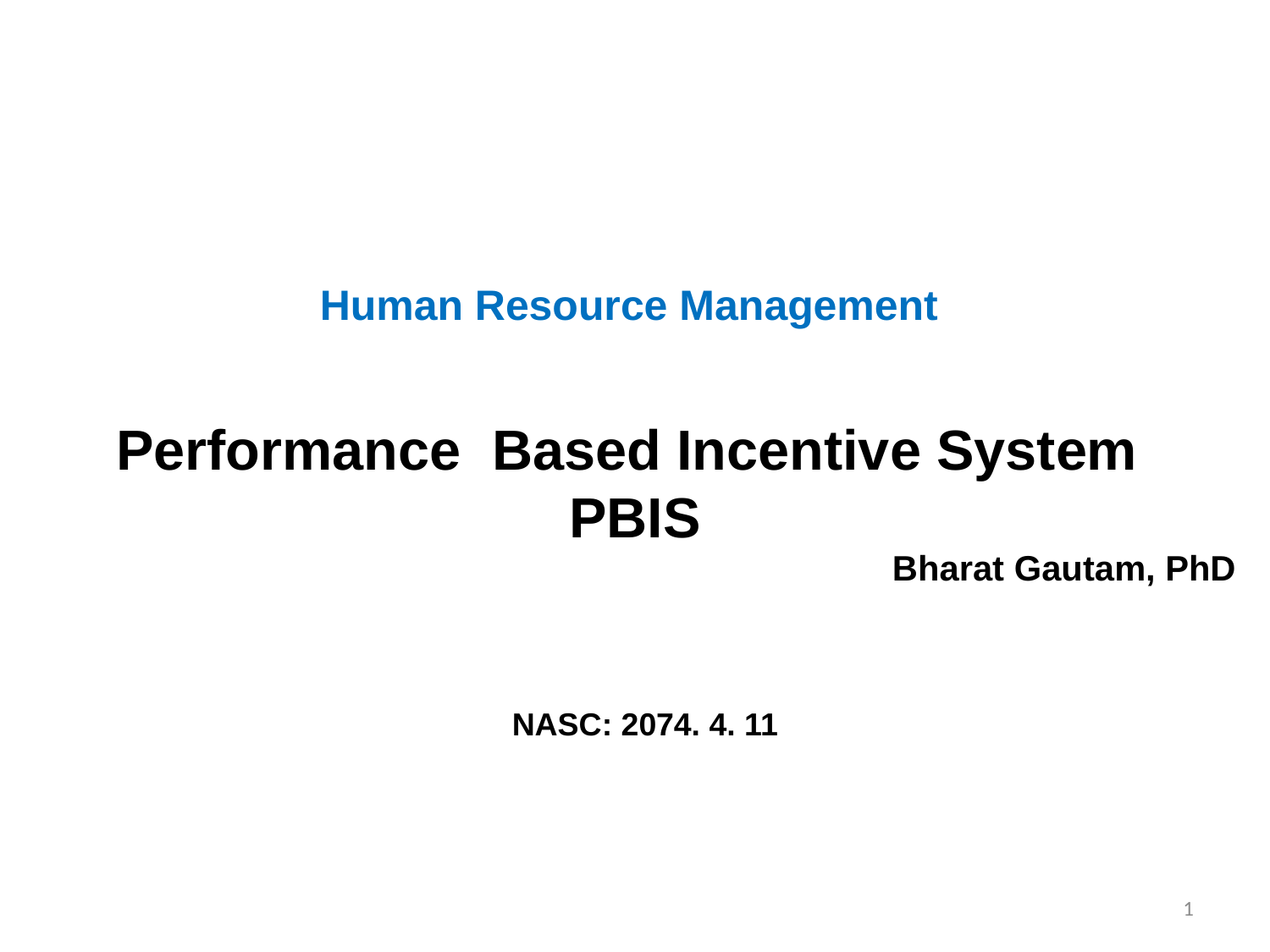

# Human Resource Management Performance  Based Incentive System PBIS
Bharat Gautam, PhD

     NASC: 2074. 4. 11
1